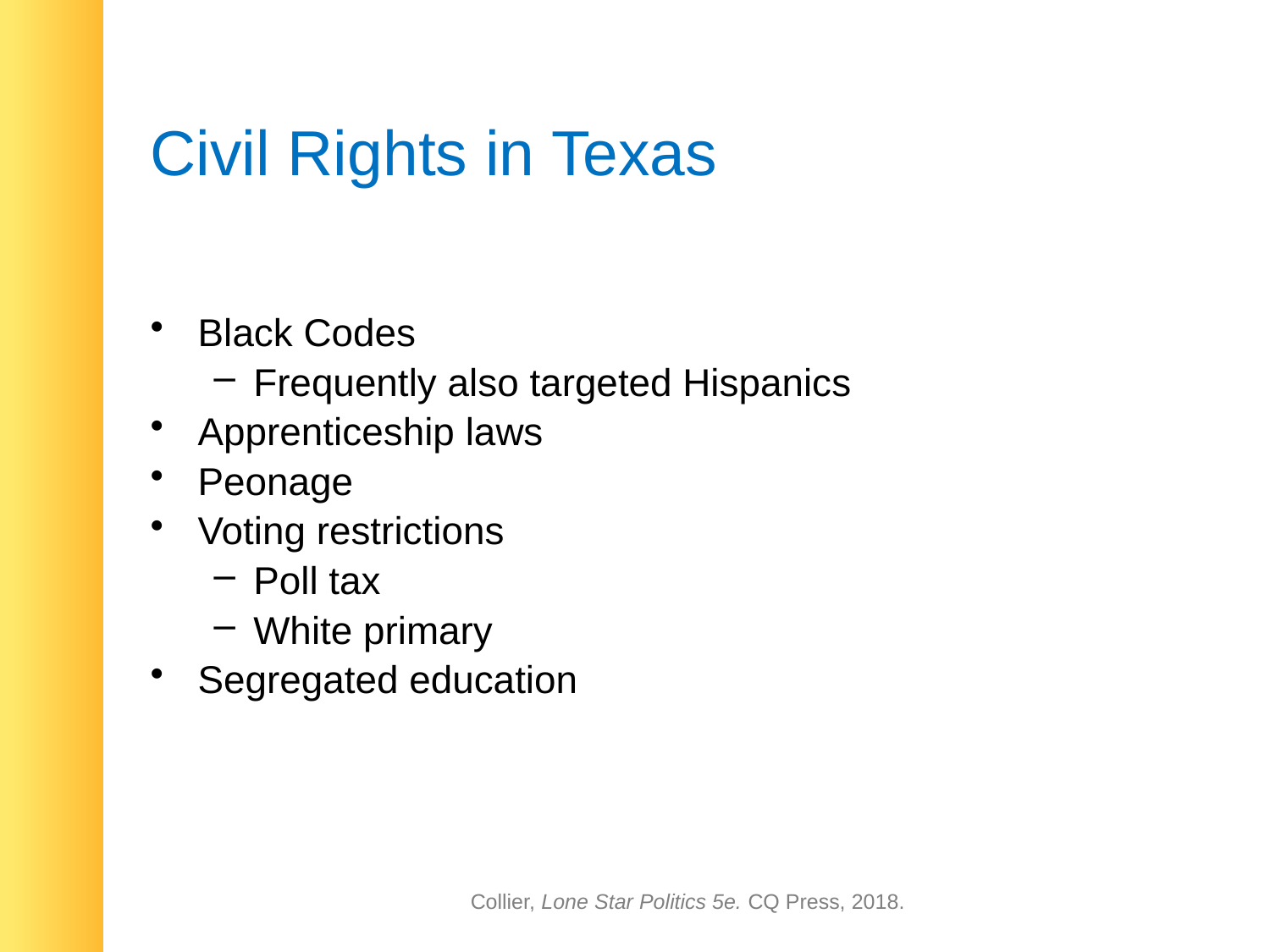

# Civil Rights in Texas
Black Codes
Frequently also targeted Hispanics
Apprenticeship laws
Peonage
Voting restrictions
Poll tax
White primary
Segregated education
Collier, Lone Star Politics 5e. CQ Press, 2018.